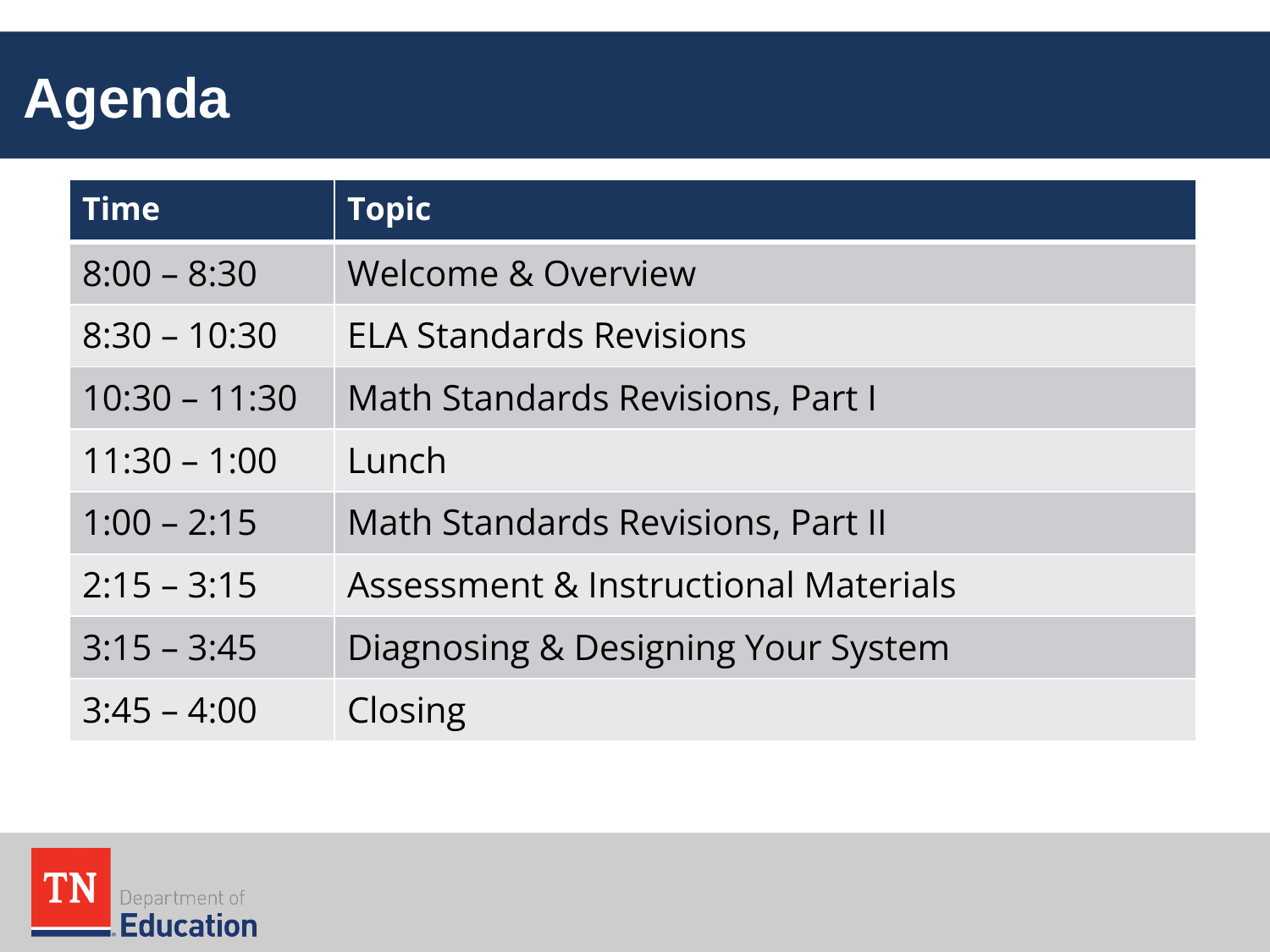

# Agenda
| Time | Topic |
| --- | --- |
| 8:00 – 8:30 | Welcome & Overview |
| 8:30 – 10:30 | ELA Standards Revisions |
| 10:30 – 11:30 | Math Standards Revisions, Part I |
| 11:30 – 1:00 | Lunch |
| 1:00 – 2:15 | Math Standards Revisions, Part II |
| 2:15 – 3:15 | Assessment & Instructional Materials |
| 3:15 – 3:45 | Diagnosing & Designing Your System |
| 3:45 – 4:00 | Closing |